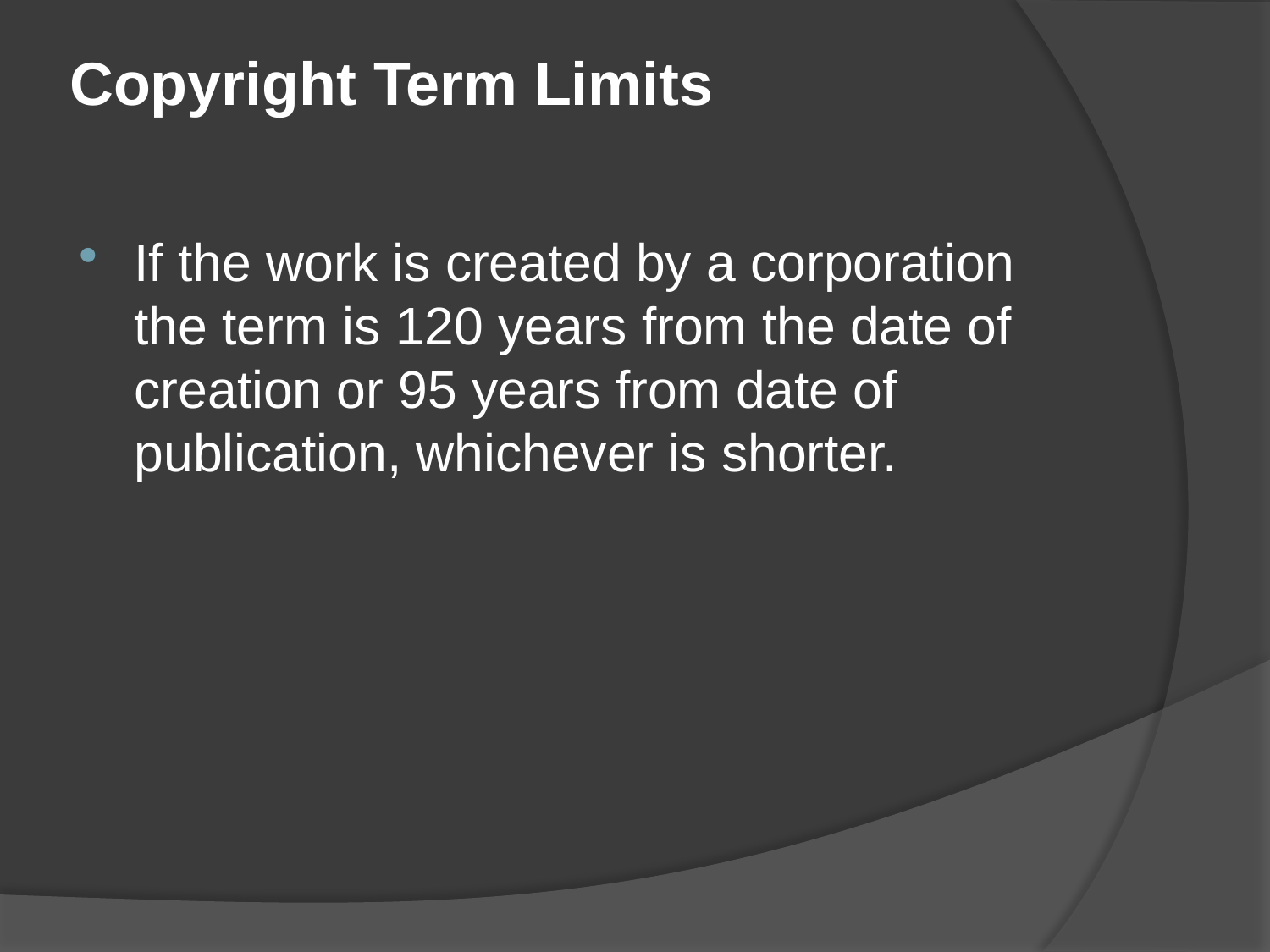

# Copyright Term Limits
If the work is created by a corporation the term is 120 years from the date of creation or 95 years from date of publication, whichever is shorter.